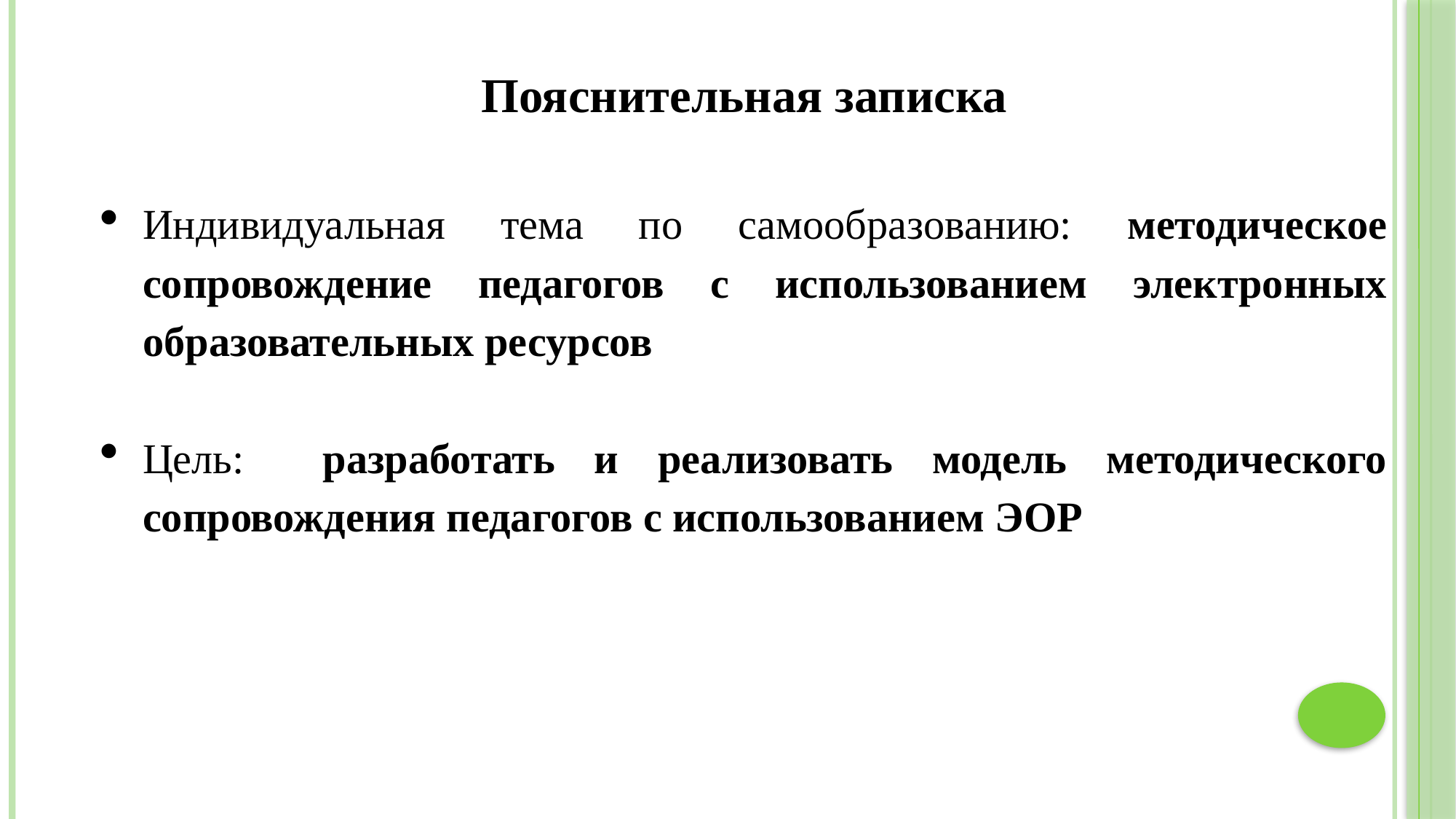

Пояснительная записка

Индивидуальная тема по самообразованию: методическое сопровождение педагогов с использованием электронных образовательных ресурсов

Цель:  разработать и реализовать модель методического сопровождения педагогов с использованием ЭОР